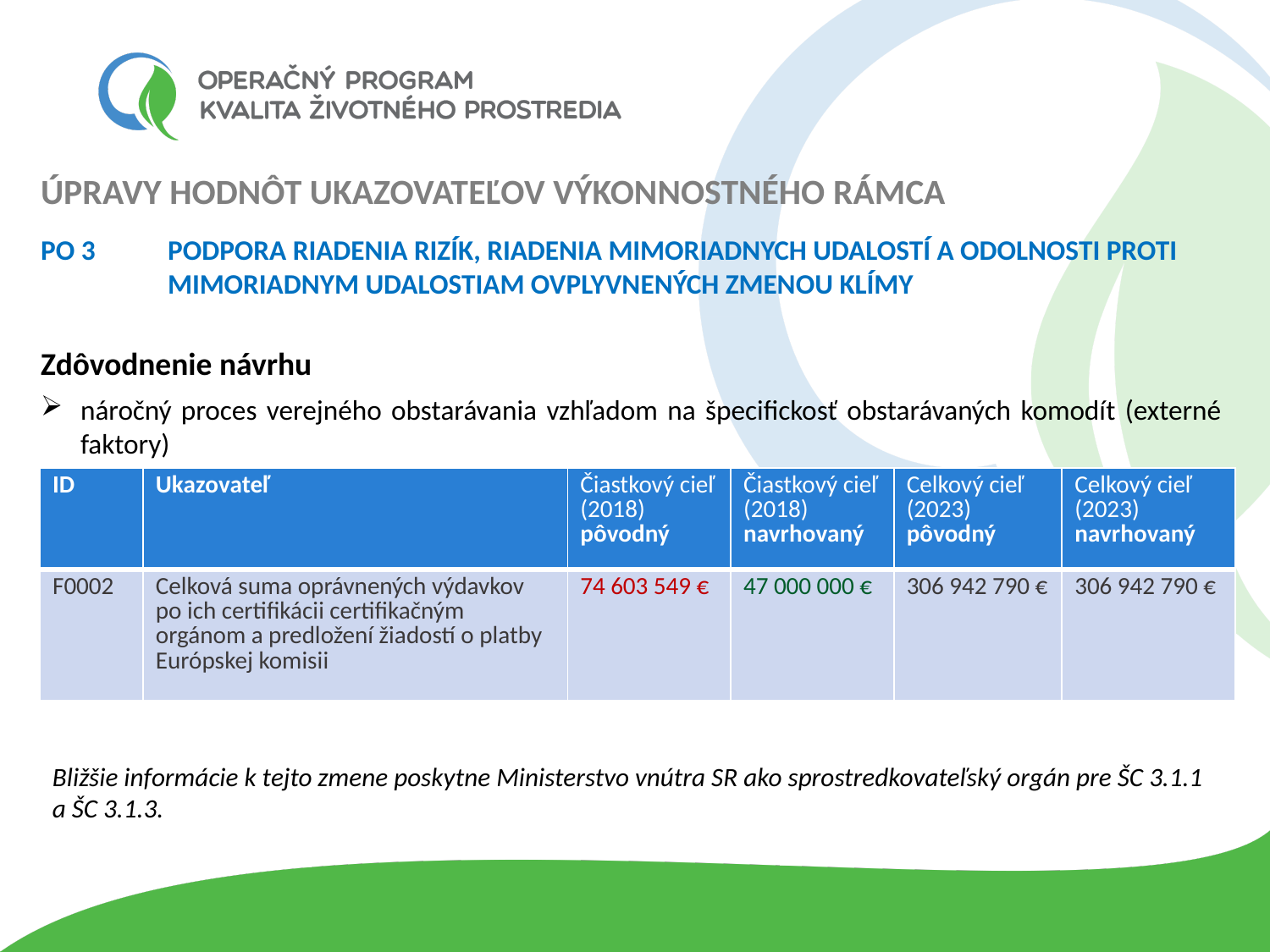

Úpravy hodnôt ukazovateľov výkonnostného rámca

PO 3 	Podpora riadenia rizík, riadenia mimoriadnych udalostí a odolnosti proti 	mimoriadnym udalostiam ovplyvnených zmenou klímy
Zdôvodnenie návrhu
náročný proces verejného obstarávania vzhľadom na špecifickosť obstarávaných komodít (externé faktory)
| ID | Ukazovateľ | Čiastkový cieľ (2018) pôvodný | Čiastkový cieľ (2018) navrhovaný | Celkový cieľ (2023) pôvodný | Celkový cieľ (2023) navrhovaný |
| --- | --- | --- | --- | --- | --- |
| F0002 | Celková suma oprávnených výdavkov po ich certifikácii certifikačným orgánom a predložení žiadostí o platby Európskej komisii | 74 603 549 € | 47 000 000 € | 306 942 790 € | 306 942 790 € |
Bližšie informácie k tejto zmene poskytne Ministerstvo vnútra SR ako sprostredkovateľský orgán pre ŠC 3.1.1 a ŠC 3.1.3.